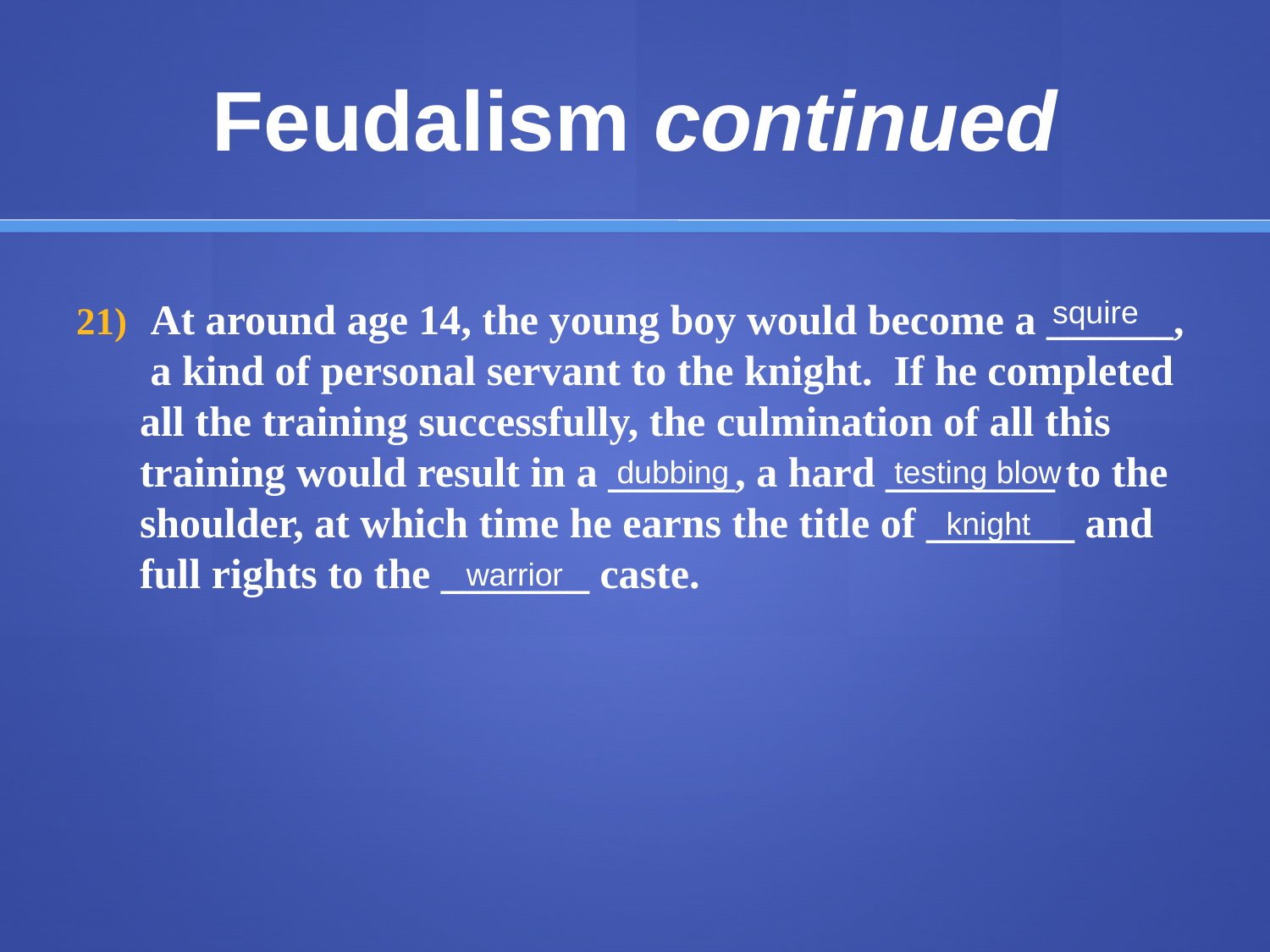

# Feudalism continued
 At around age 14, the young boy would become a ______,  a kind of personal servant to the knight.  If he completed all the training successfully, the culmination of all this training would result in a ______, a hard ________ to the shoulder, at which time he earns the title of _______ and full rights to the _______ caste.
squire
dubbing
testing blow
knight
warrior